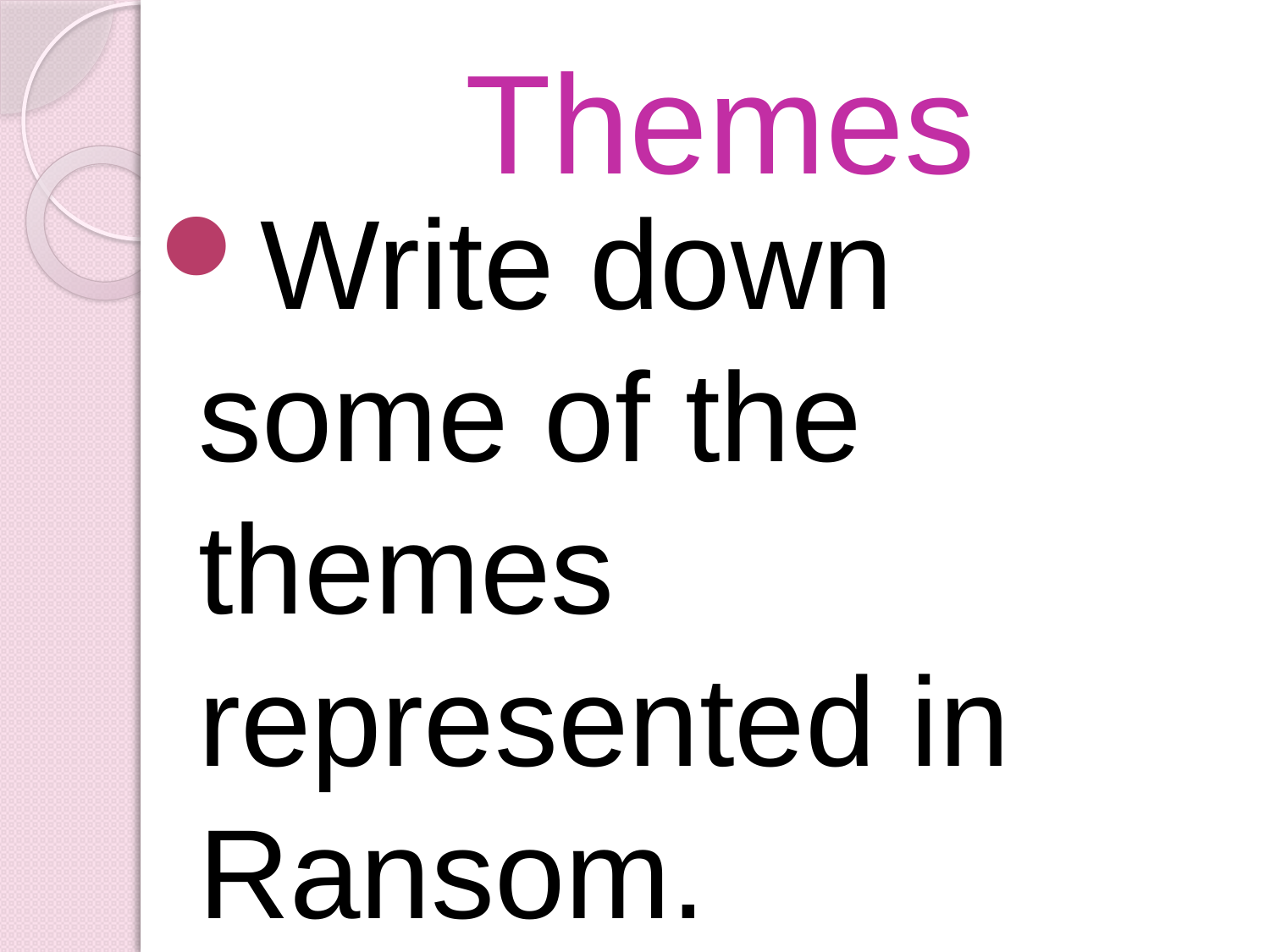

# Themes
Write down some of the themes represented in Ransom.